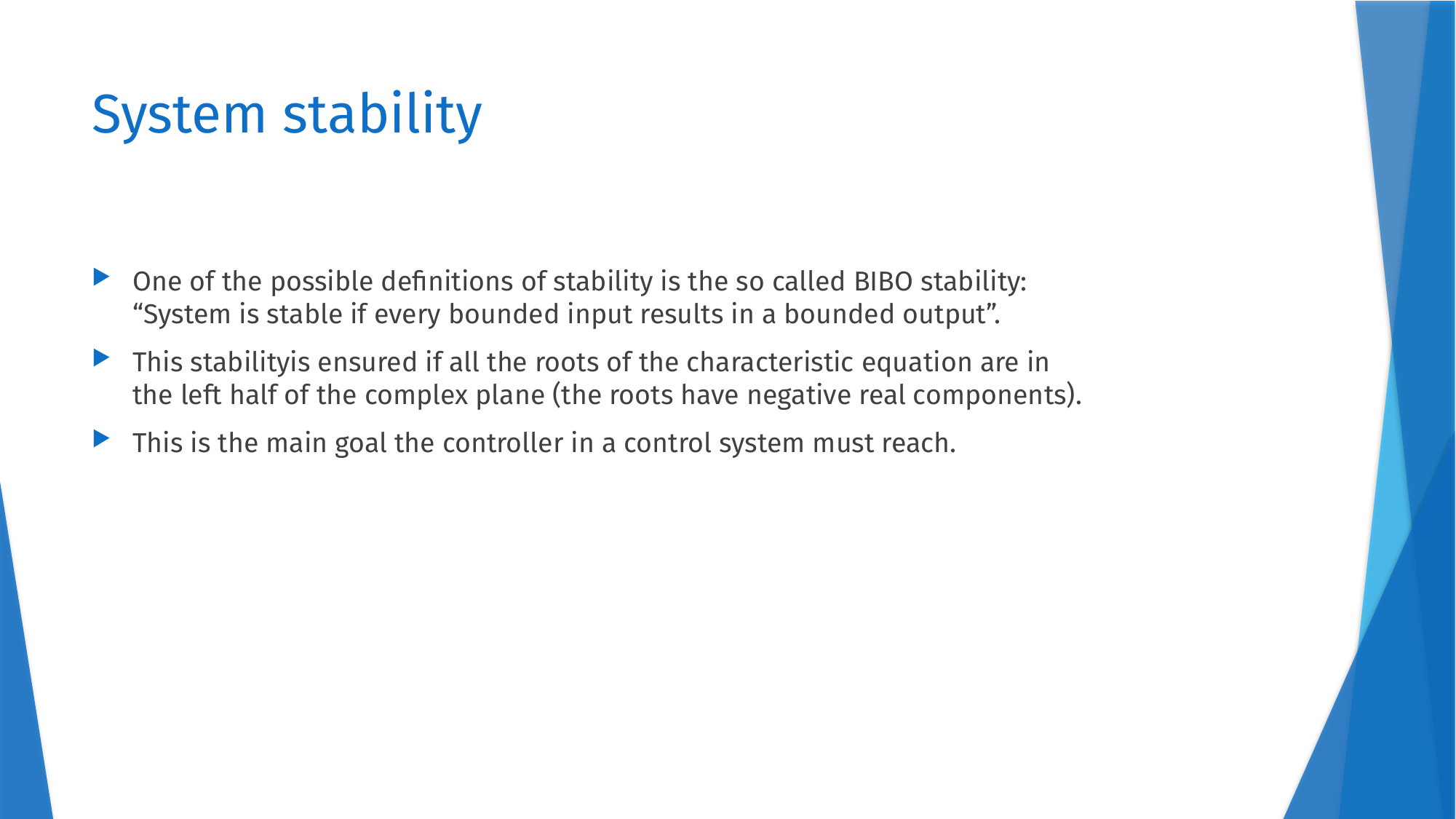

# System stability
One of the possible definitions of stability is the so called BIBO stability: “System is stable if every bounded input results in a bounded output”.
This stabilityis ensured if all the roots of the characteristic equation are in the left half of the complex plane (the roots have negative real components).
This is the main goal the controller in a control system must reach.